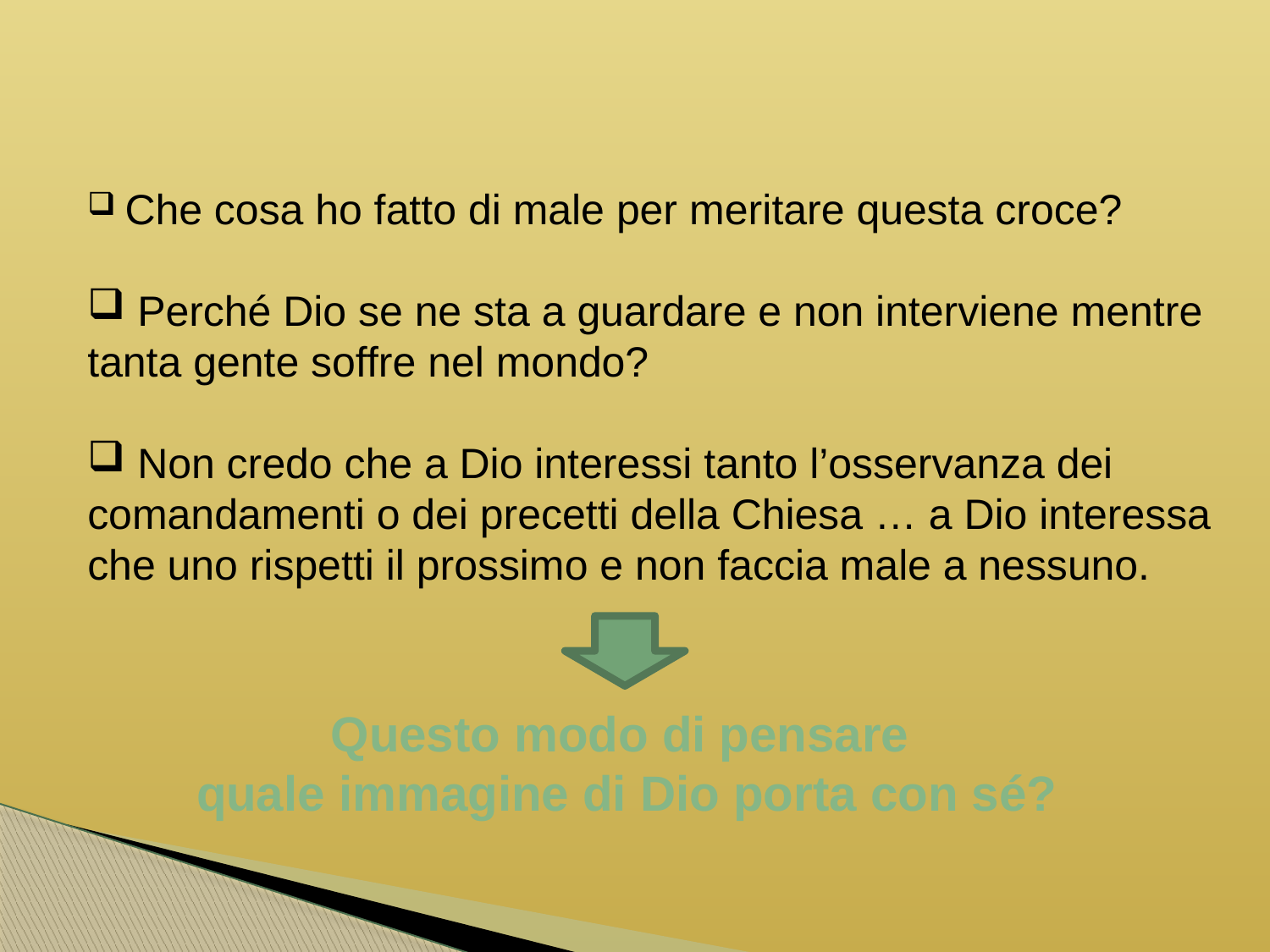

Che cosa ho fatto di male per meritare questa croce?

 Perché Dio se ne sta a guardare e non interviene mentre tanta gente soffre nel mondo?

 Non credo che a Dio interessi tanto l’osservanza dei comandamenti o dei precetti della Chiesa … a Dio interessa che uno rispetti il prossimo e non faccia male a nessuno.

Questo modo di pensare
quale immagine di Dio porta con sé?